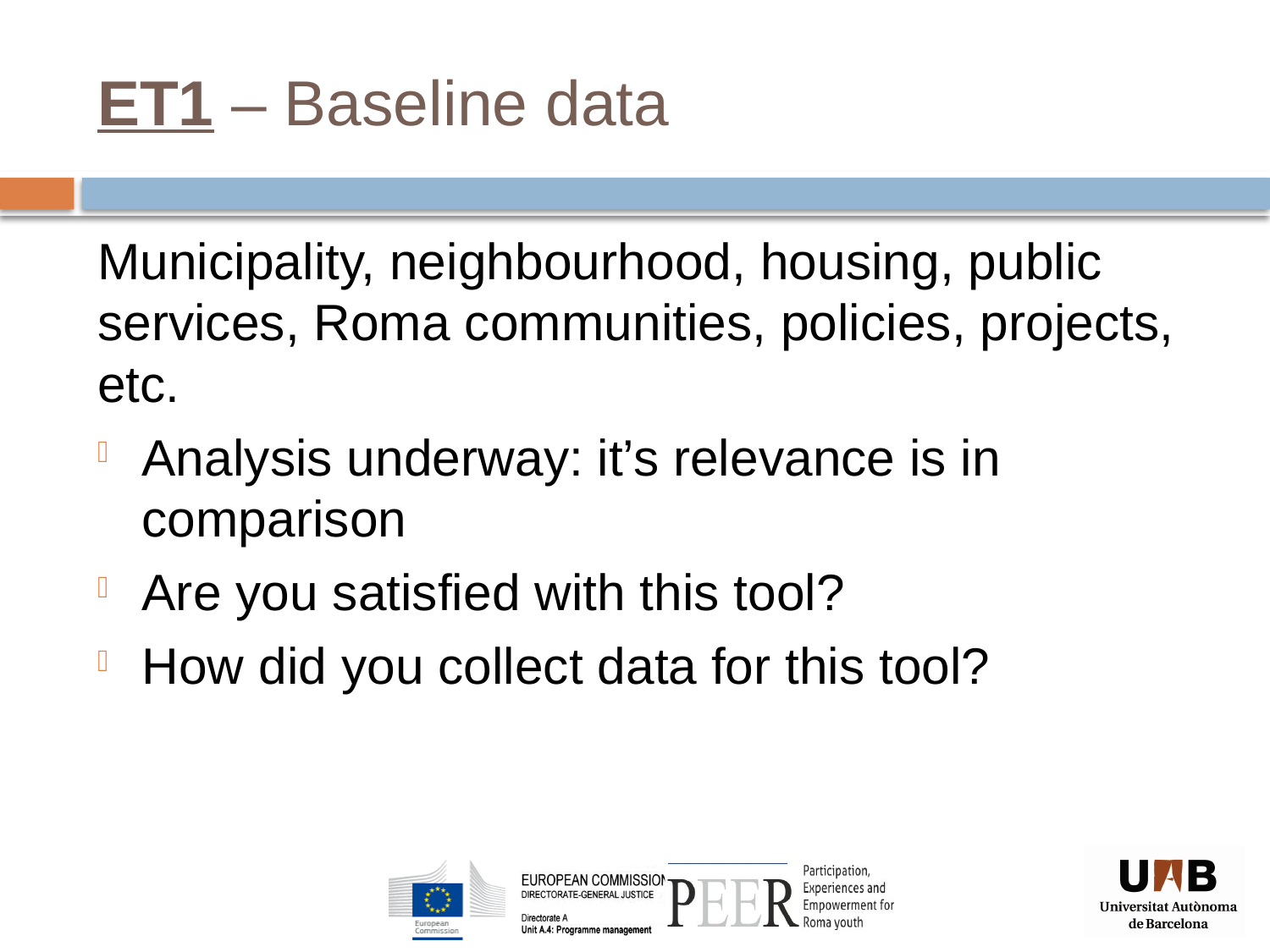

# ET1 – Baseline data
Municipality, neighbourhood, housing, public services, Roma communities, policies, projects, etc.
Analysis underway: it’s relevance is in comparison
Are you satisfied with this tool?
How did you collect data for this tool?